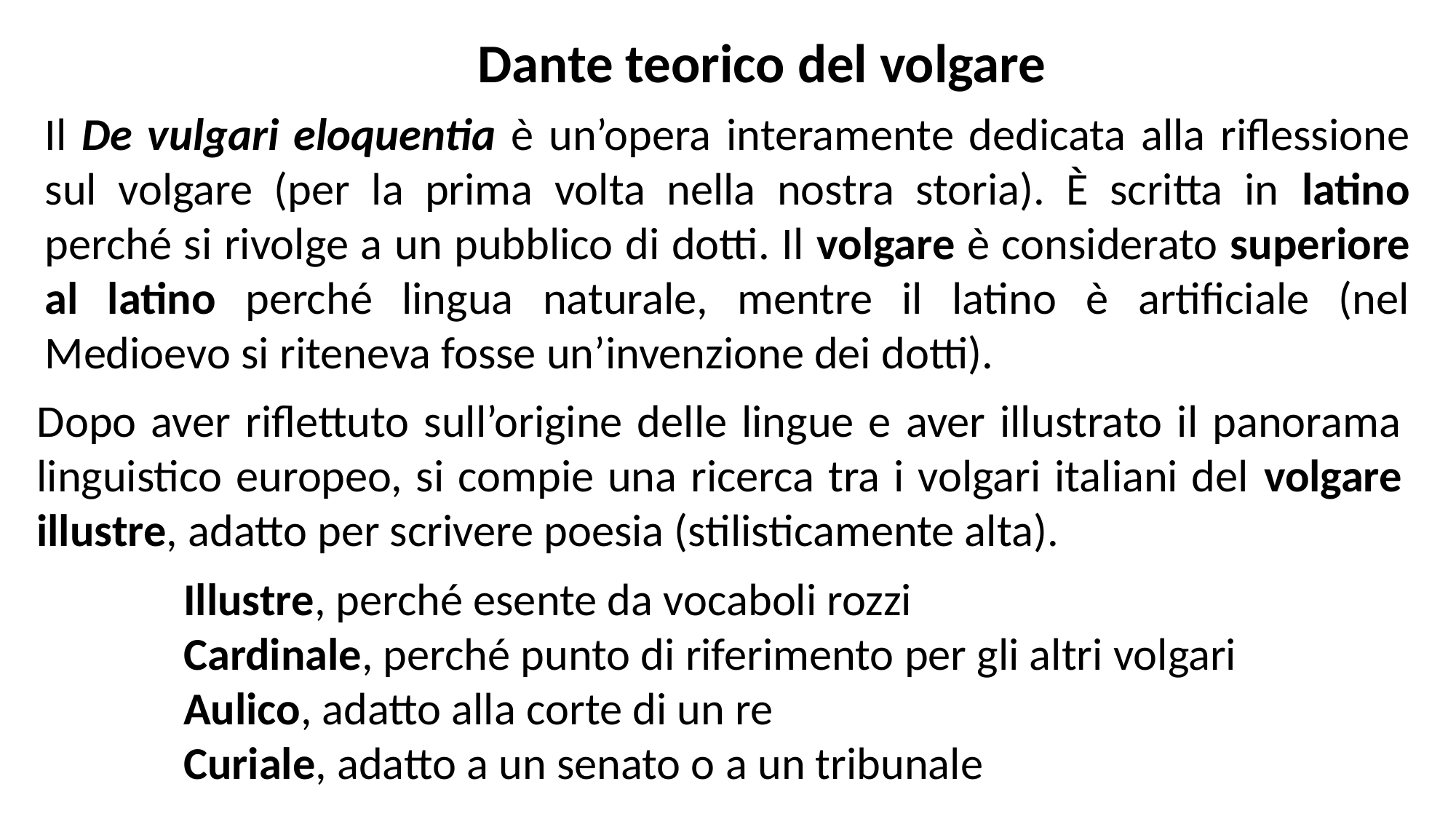

Dante teorico del volgare
Il De vulgari eloquentia è un’opera interamente dedicata alla riflessione sul volgare (per la prima volta nella nostra storia). È scritta in latino perché si rivolge a un pubblico di dotti. Il volgare è considerato superiore al latino perché lingua naturale, mentre il latino è artificiale (nel Medioevo si riteneva fosse un’invenzione dei dotti).
Dopo aver riflettuto sull’origine delle lingue e aver illustrato il panorama linguistico europeo, si compie una ricerca tra i volgari italiani del volgare illustre, adatto per scrivere poesia (stilisticamente alta).
Illustre, perché esente da vocaboli rozzi
Cardinale, perché punto di riferimento per gli altri volgari
Aulico, adatto alla corte di un re
Curiale, adatto a un senato o a un tribunale